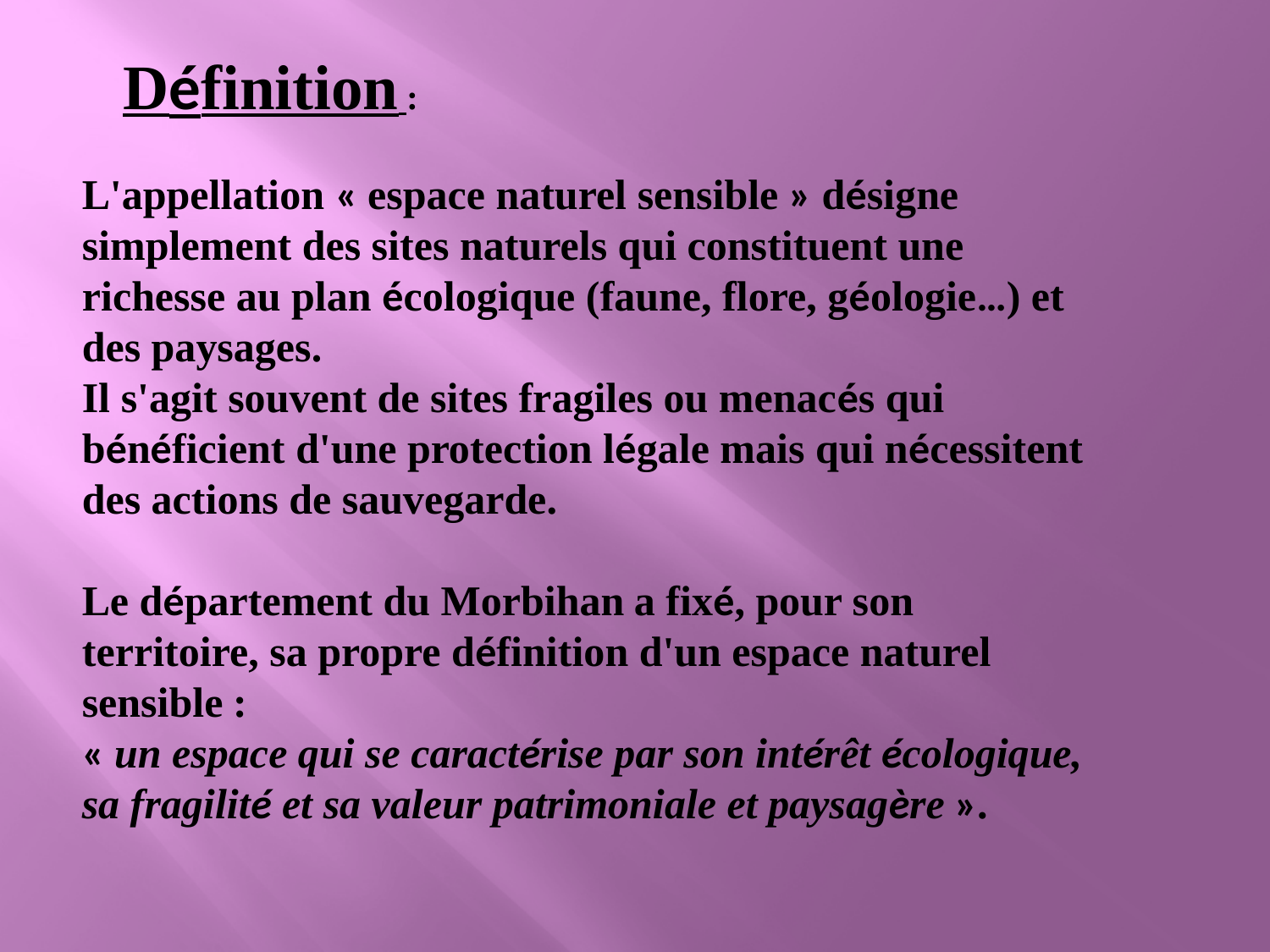

Définition :
L'appellation « espace naturel sensible » désigne simplement des sites naturels qui constituent une richesse au plan écologique (faune, flore, géologie…) et des paysages.
Il s'agit souvent de sites fragiles ou menacés qui bénéficient d'une protection légale mais qui nécessitent des actions de sauvegarde.
Le département du Morbihan a fixé, pour son territoire, sa propre définition d'un espace naturel sensible :
« un espace qui se caractérise par son intérêt écologique, sa fragilité et sa valeur patrimoniale et paysagère ».